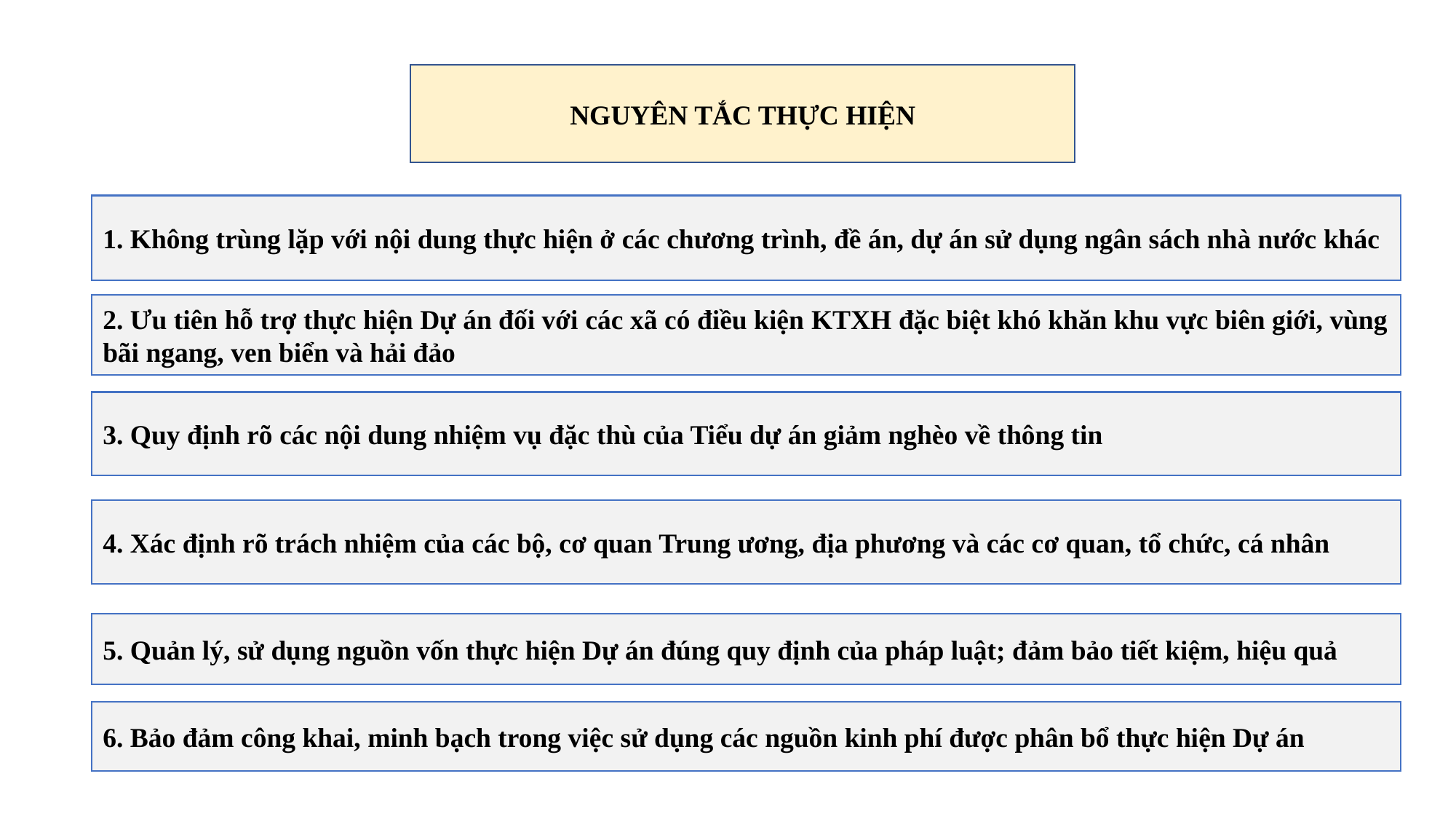

NGUYÊN TẮC THỰC HIỆN
1. Không trùng lặp với nội dung thực hiện ở các chương trình, đề án, dự án sử dụng ngân sách nhà nước khác
2. Ưu tiên hỗ trợ thực hiện Dự án đối với các xã có điều kiện KTXH đặc biệt khó khăn khu vực biên giới, vùng bãi ngang, ven biển và hải đảo
3. Quy định rõ các nội dung nhiệm vụ đặc thù của Tiểu dự án giảm nghèo về thông tin
4. Xác định rõ trách nhiệm của các bộ, cơ quan Trung ương, địa phương và các cơ quan, tổ chức, cá nhân
5. Quản lý, sử dụng nguồn vốn thực hiện Dự án đúng quy định của pháp luật; đảm bảo tiết kiệm, hiệu quả
6. Bảo đảm công khai, minh bạch trong việc sử dụng các nguồn kinh phí được phân bổ thực hiện Dự án